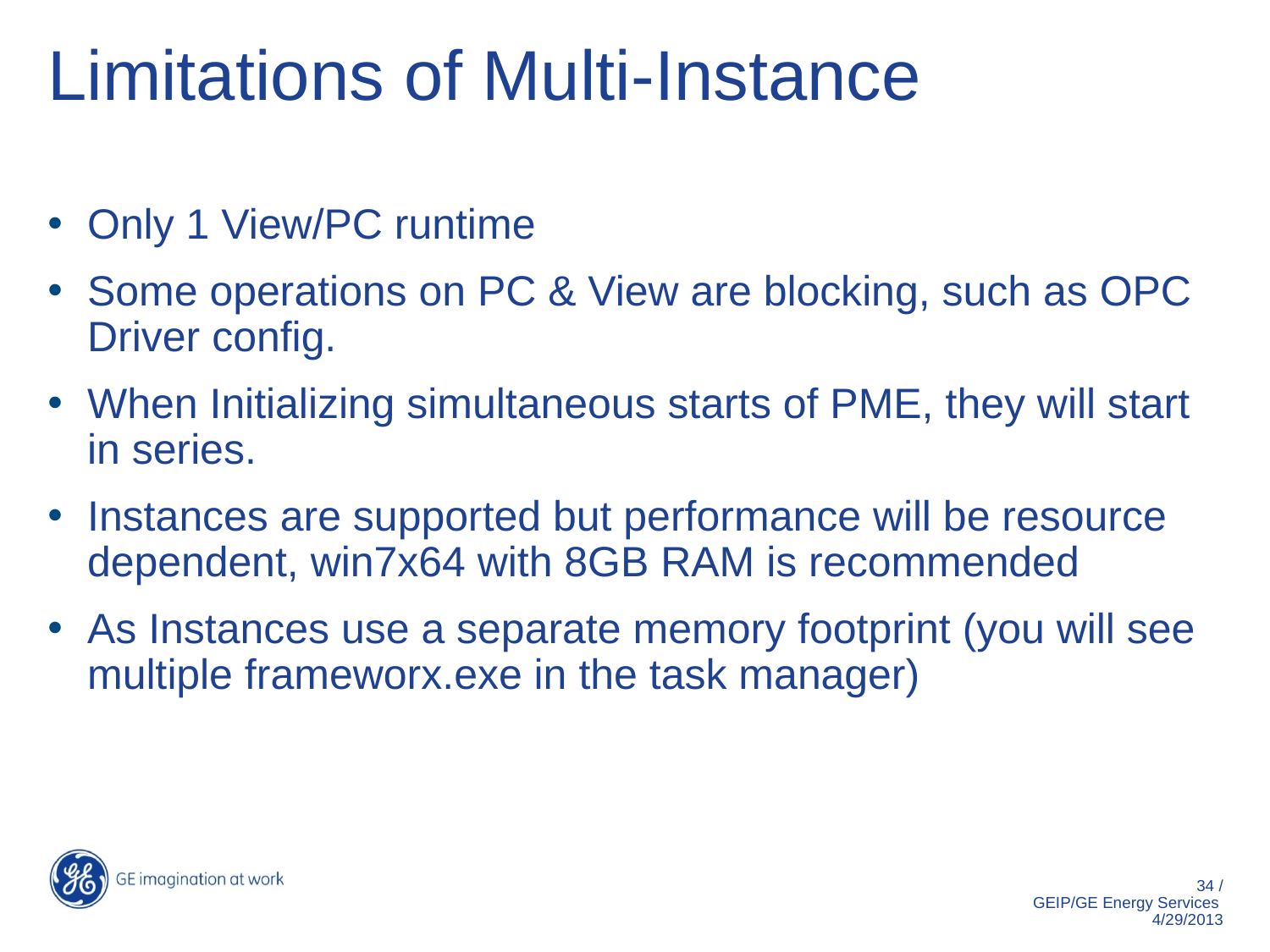

# Limitations of Multi-Instance
Only 1 View/PC runtime
Some operations on PC & View are blocking, such as OPC Driver config.
When Initializing simultaneous starts of PME, they will start in series.
Instances are supported but performance will be resource dependent, win7x64 with 8GB RAM is recommended
As Instances use a separate memory footprint (you will see multiple frameworx.exe in the task manager)